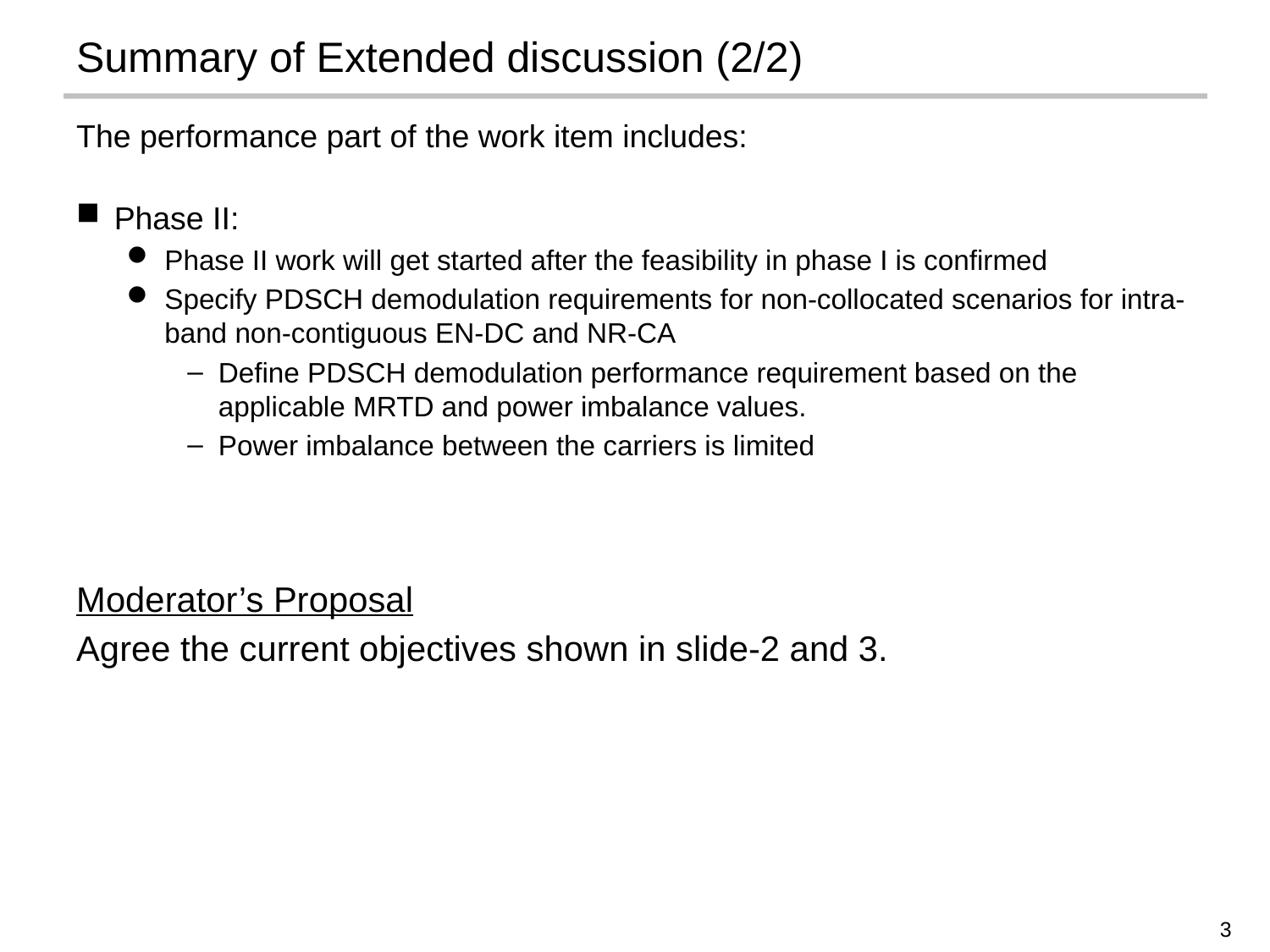

# Summary of Extended discussion (2/2)
The performance part of the work item includes:
Phase II:
Phase II work will get started after the feasibility in phase I is confirmed
Specify PDSCH demodulation requirements for non-collocated scenarios for intra-band non-contiguous EN-DC and NR-CA
Define PDSCH demodulation performance requirement based on the applicable MRTD and power imbalance values.
Power imbalance between the carriers is limited

Moderator’s Proposal
Agree the current objectives shown in slide-2 and 3.